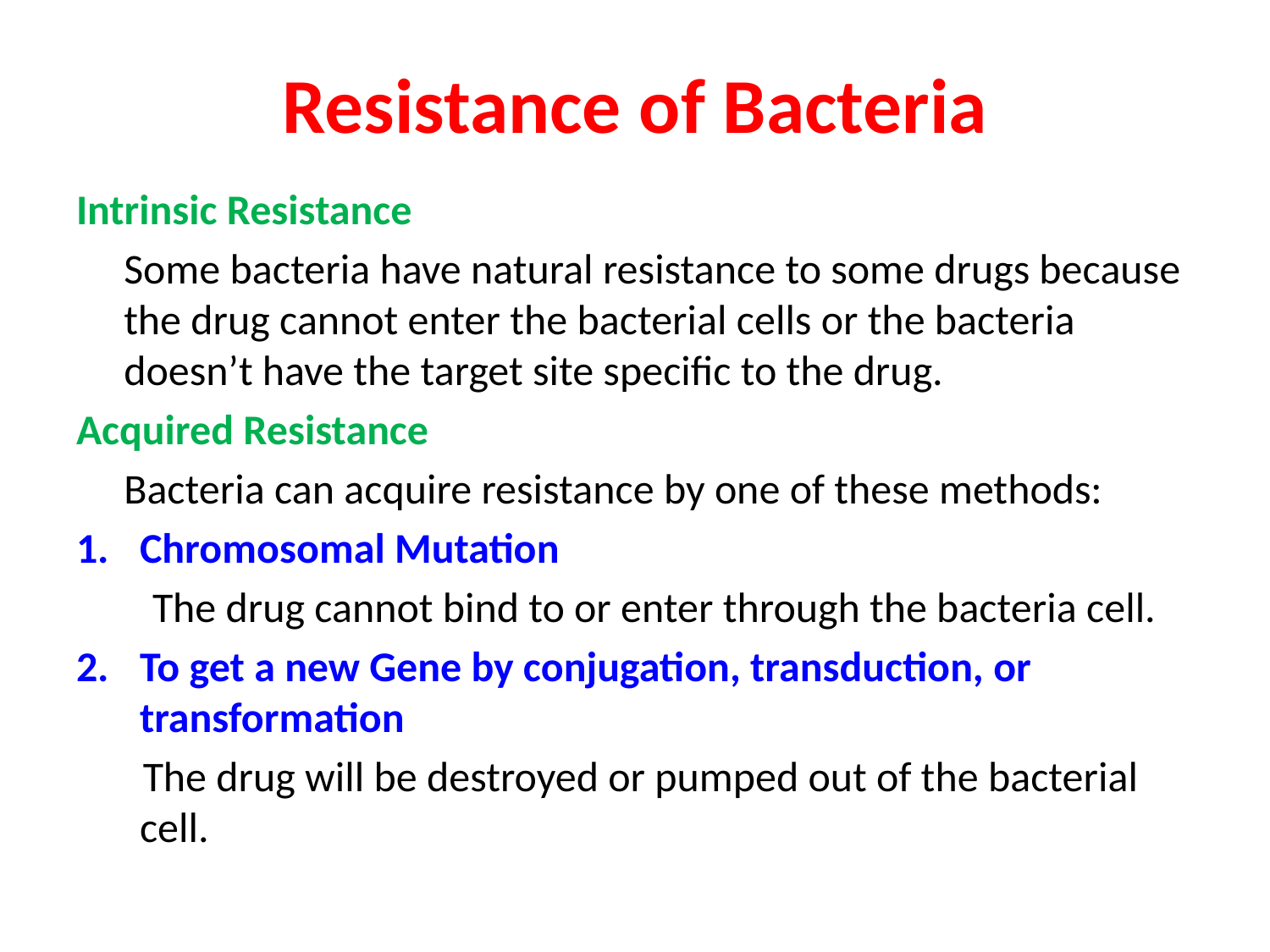

# Resistance of Bacteria
Intrinsic Resistance
     Some bacteria have natural resistance to some drugs because the drug cannot enter the bacterial cells or the bacteria doesn’t have the target site specific to the drug.
Acquired Resistance
     Bacteria can acquire resistance by one of these methods:
Chromosomal Mutation
        The drug cannot bind to or enter through the bacteria cell.
To get a new Gene by conjugation, transduction, or transformation
       The drug will be destroyed or pumped out of the bacterial cell.